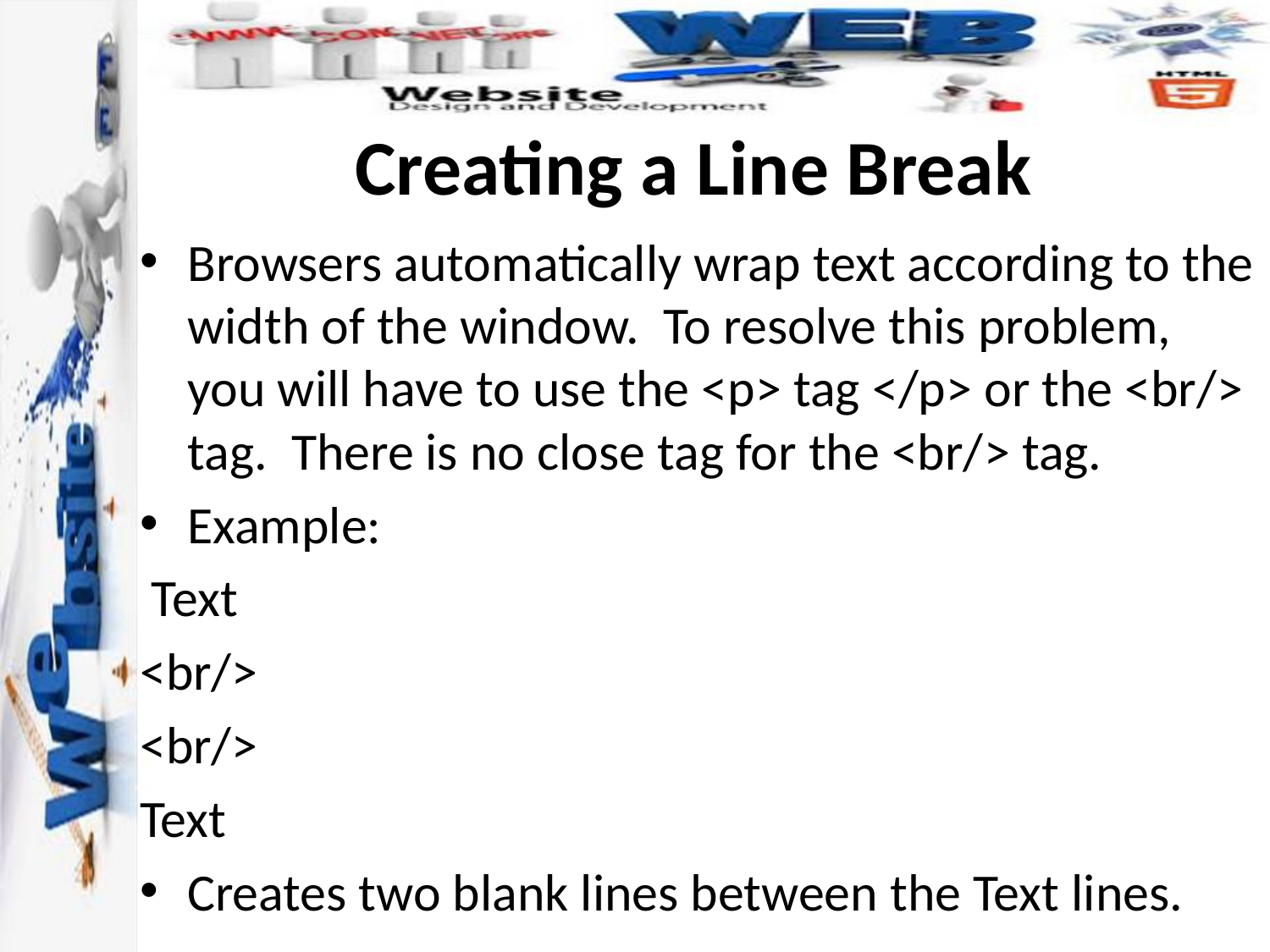

# Creating a Line Break
Browsers automatically wrap text according to the width of the window.  To resolve this problem, you will have to use the <p> tag </p> or the <br/> tag.  There is no close tag for the <br/> tag.
Example:
 Text
<br/>
<br/>
Text
Creates two blank lines between the Text lines.